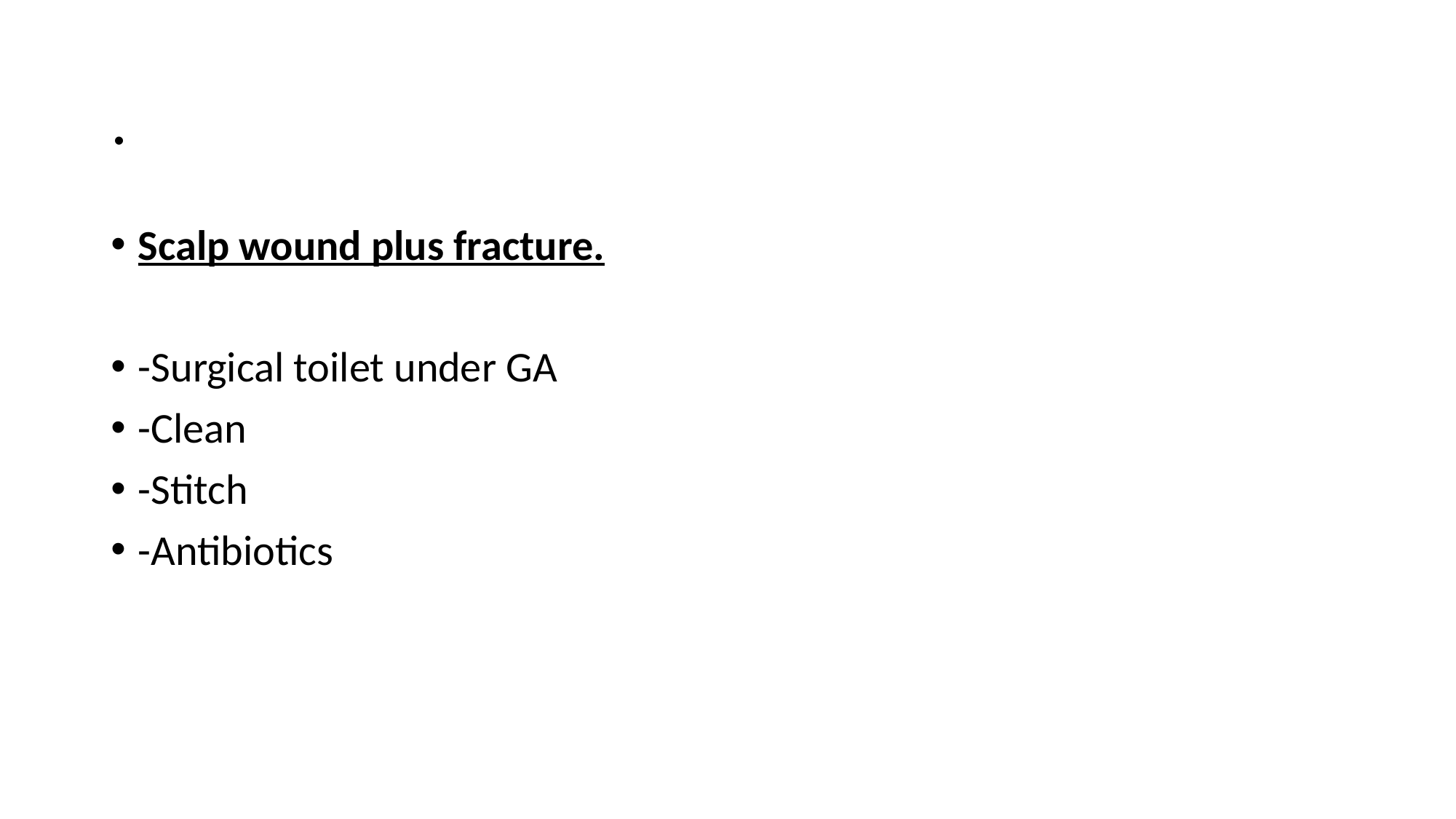

# .
Scalp wound plus fracture.

-Surgical toilet under GA
-Clean
-Stitch
-Antibiotics